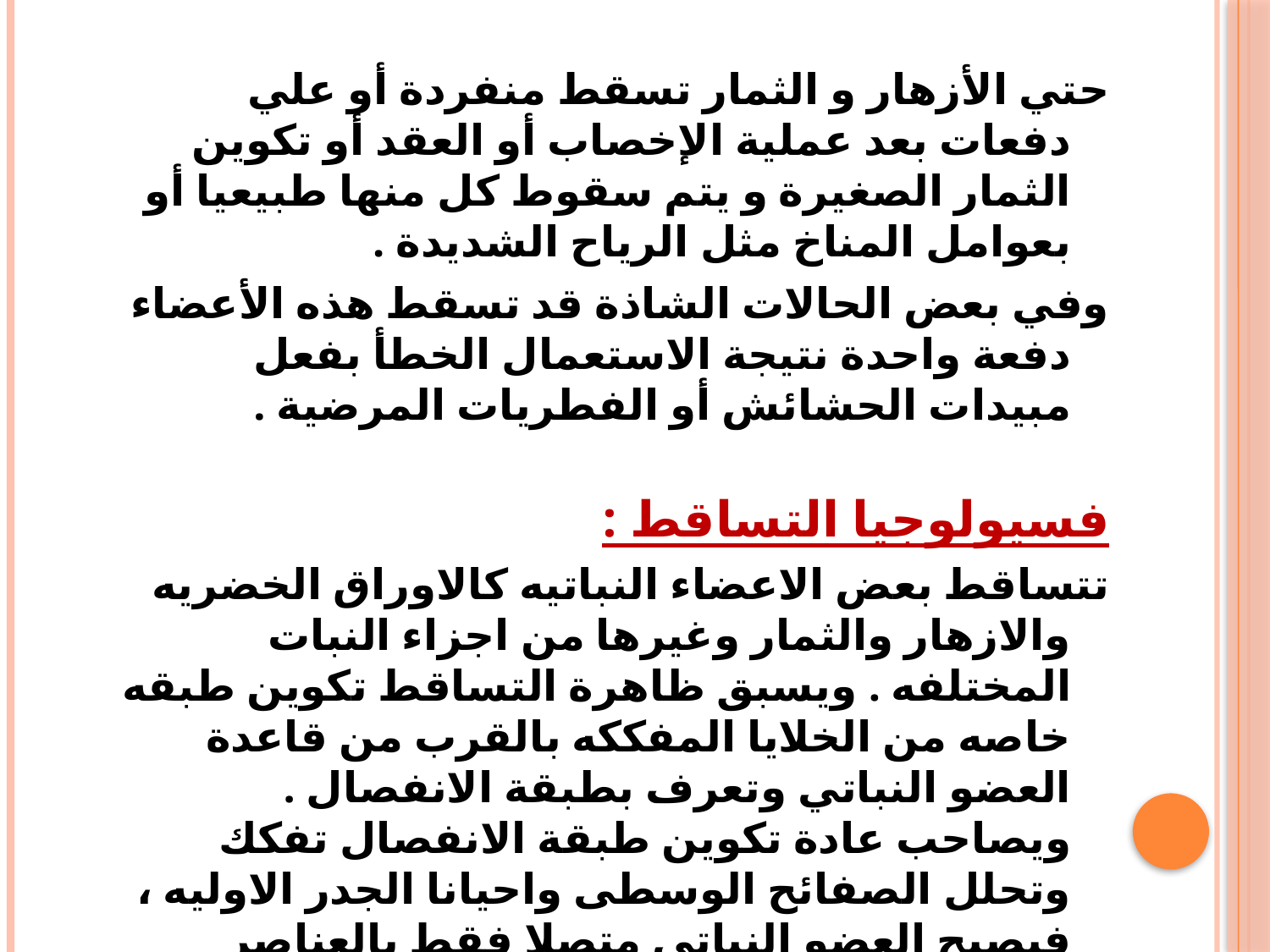

حتي الأزھار و الثمار تسقط منفردة أو علي دفعات بعد عملیة الإخصاب أو العقد أو تكوین الثمار الصغیرة و یتم سقوط كل منھا طبیعیا أو بعوامل المناخ مثل الریاح الشدیدة .
وفي بعض الحالات الشاذة قد تسقط ھذه الأعضاء دفعة واحدة نتیجة الاستعمال الخطأ بفعل مبیدات الحشائش أو الفطریات المرضیة .

فسيولوجيا التساقط :
تتساقط بعض الاعضاء النباتيه كالاوراق الخضريه والازهار والثمار وغيرها من اجزاء النبات المختلفه . ويسبق ظاهرة التساقط تكوين طبقه خاصه من الخلايا المفككه بالقرب من قاعدة العضو النباتي وتعرف بطبقة الانفصال . ويصاحب عادة تكوين طبقة الانفصال تفكك وتحلل الصفائح الوسطى واحيانا الجدر الاوليه ، فيصبح العضو النباتي متصلا فقط بالعناصر الوعائيه التي لا تقوى على حمله فتتساقط تحت تأثير الجاذبيه الارضيه او بفعل الرياح.